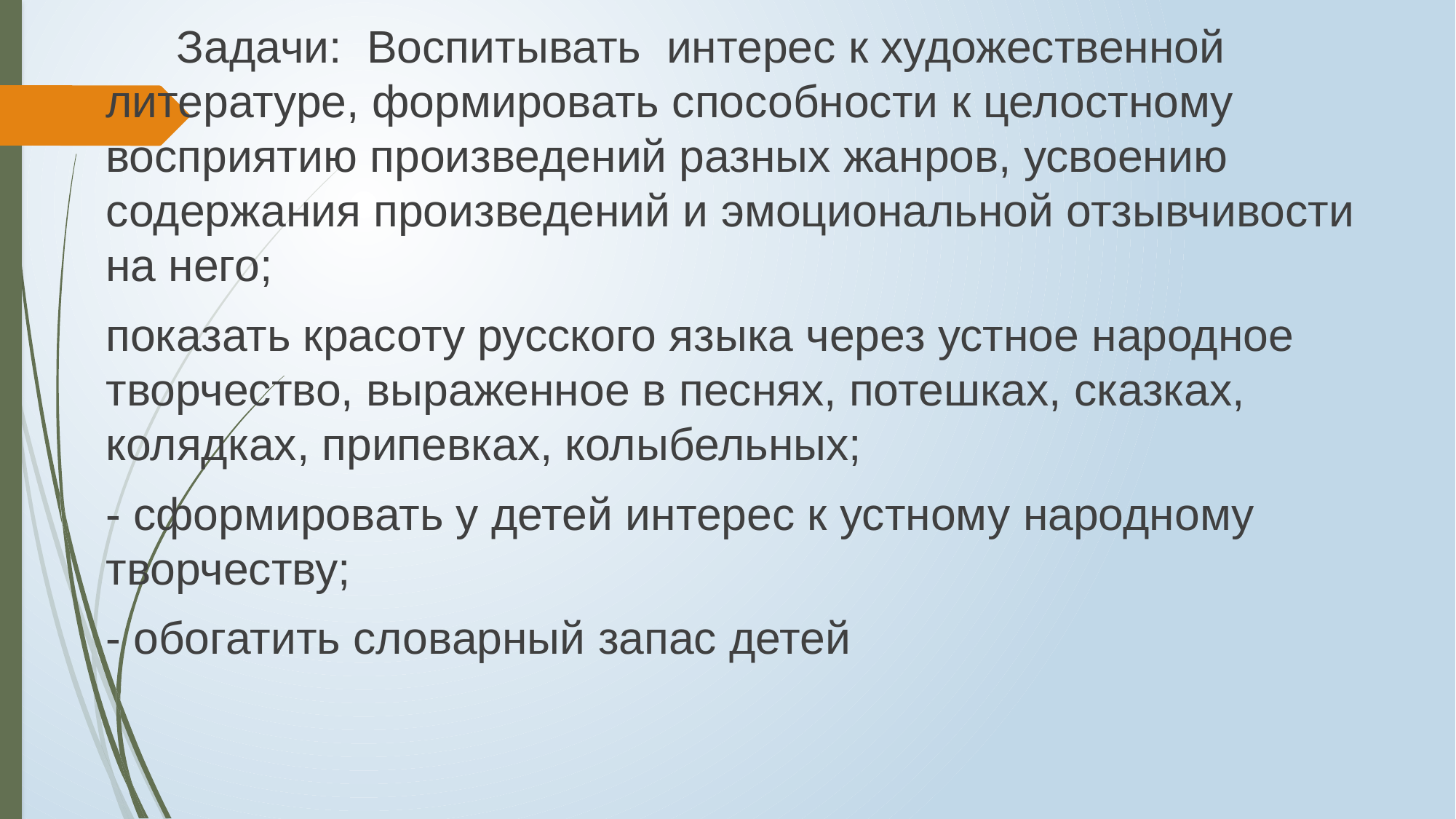

Задачи:  Воспитывать  интерес к художественной литературе, формировать способности к целостному восприятию произведений разных жанров, усвоению содержания произведений и эмоциональной отзывчивости на него;
показать красоту русского языка через устное народное творчество, выраженное в песнях, потешках, сказках, колядках, припевках, колыбельных;
- сформировать у детей интерес к устному народному творчеству;
- обогатить словарный запас детей